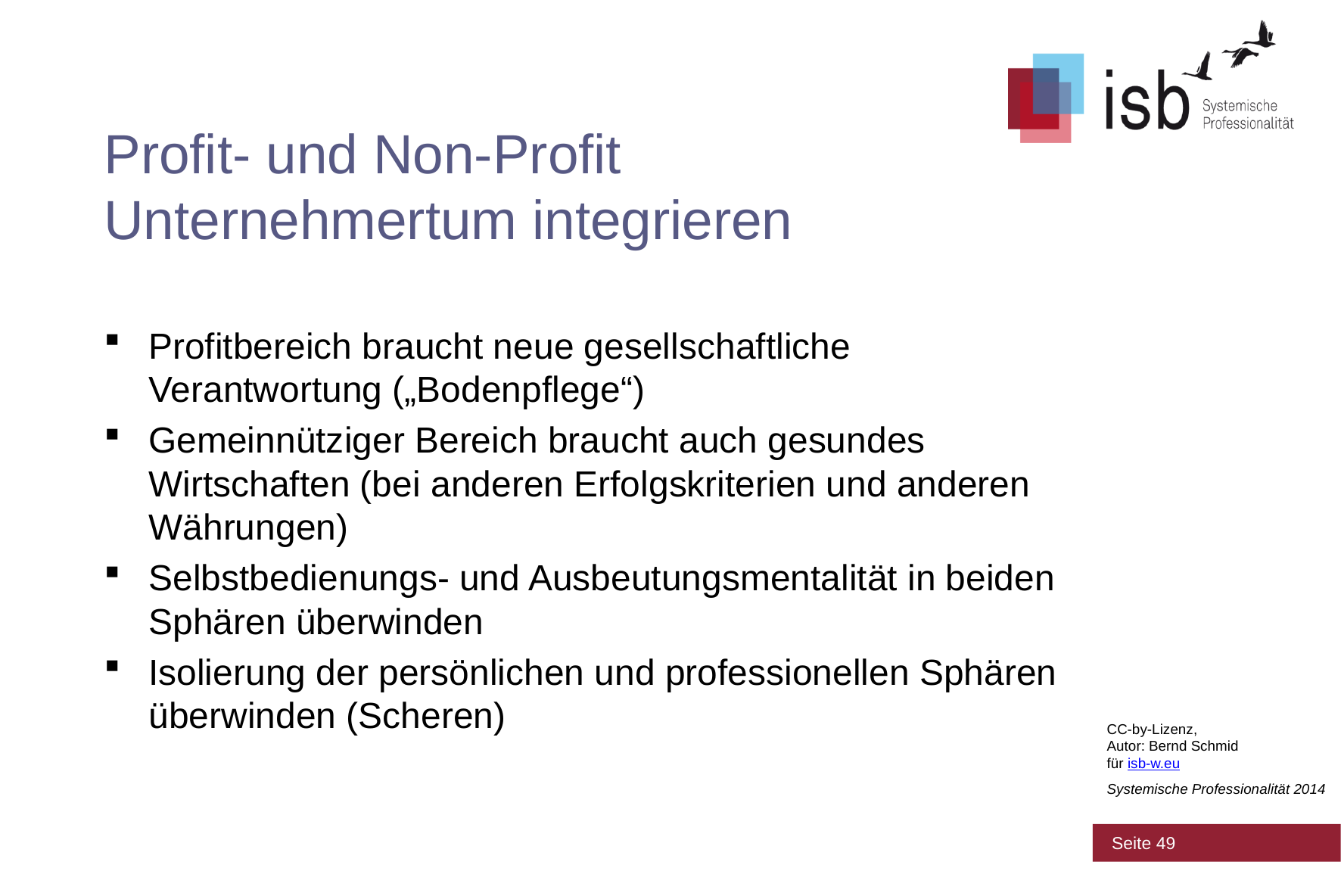

# Profit- und Non-Profit Unternehmertum integrieren
Profitbereich braucht neue gesellschaftliche Verantwortung („Bodenpflege“)
Gemeinnütziger Bereich braucht auch gesundes Wirtschaften (bei anderen Erfolgskriterien und anderen Währungen)
Selbstbedienungs- und Ausbeutungsmentalität in beiden Sphären überwinden
Isolierung der persönlichen und professionellen Sphären überwinden (Scheren)
 Seite 49